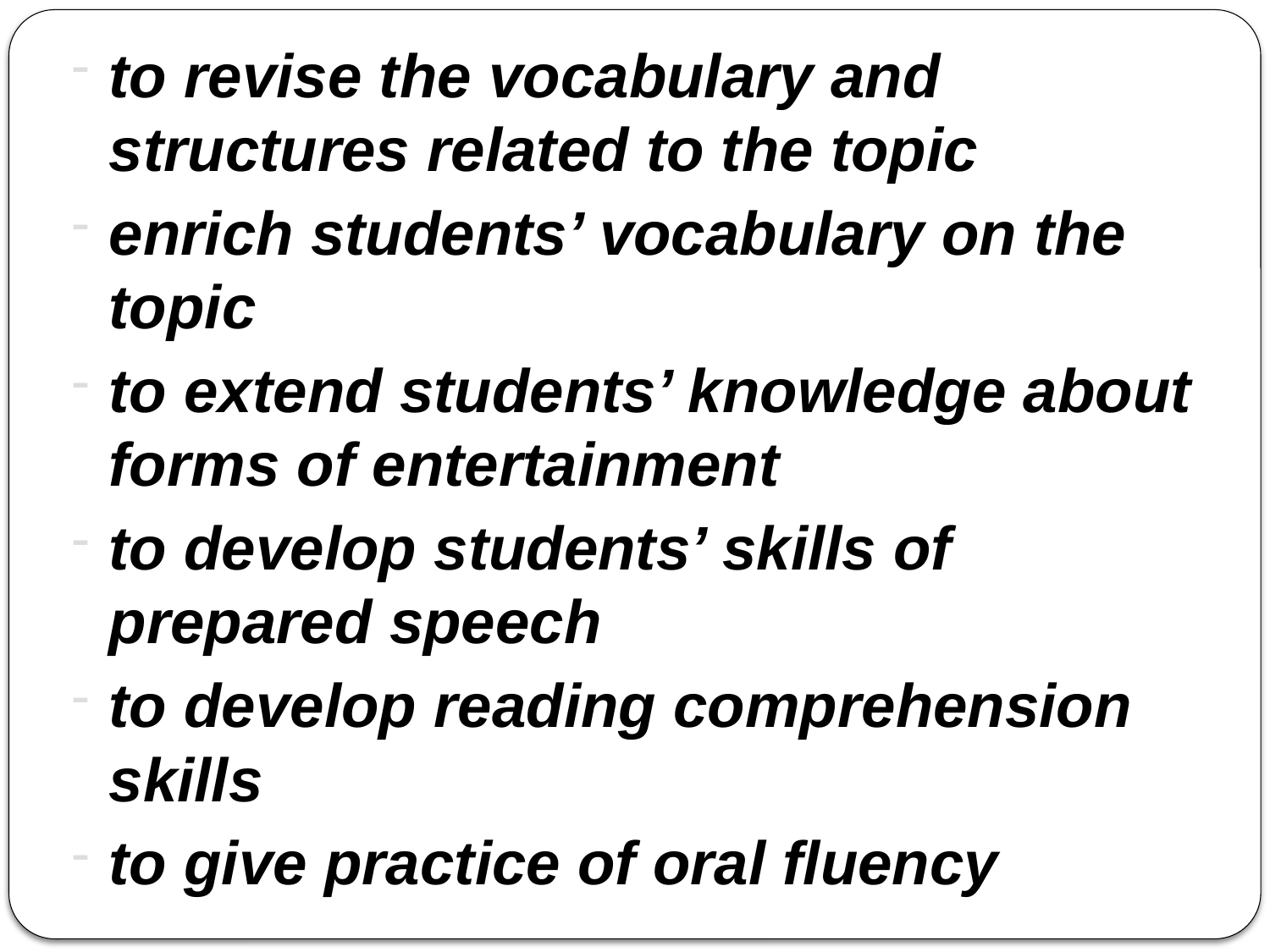

to revise the vocabulary and structures related to the topic
enrich students’ vocabulary on the topic
to extend students’ knowledge about forms of entertainment
to develop students’ skills of prepared speech
to develop reading comprehension skills
to give practice of oral fluency